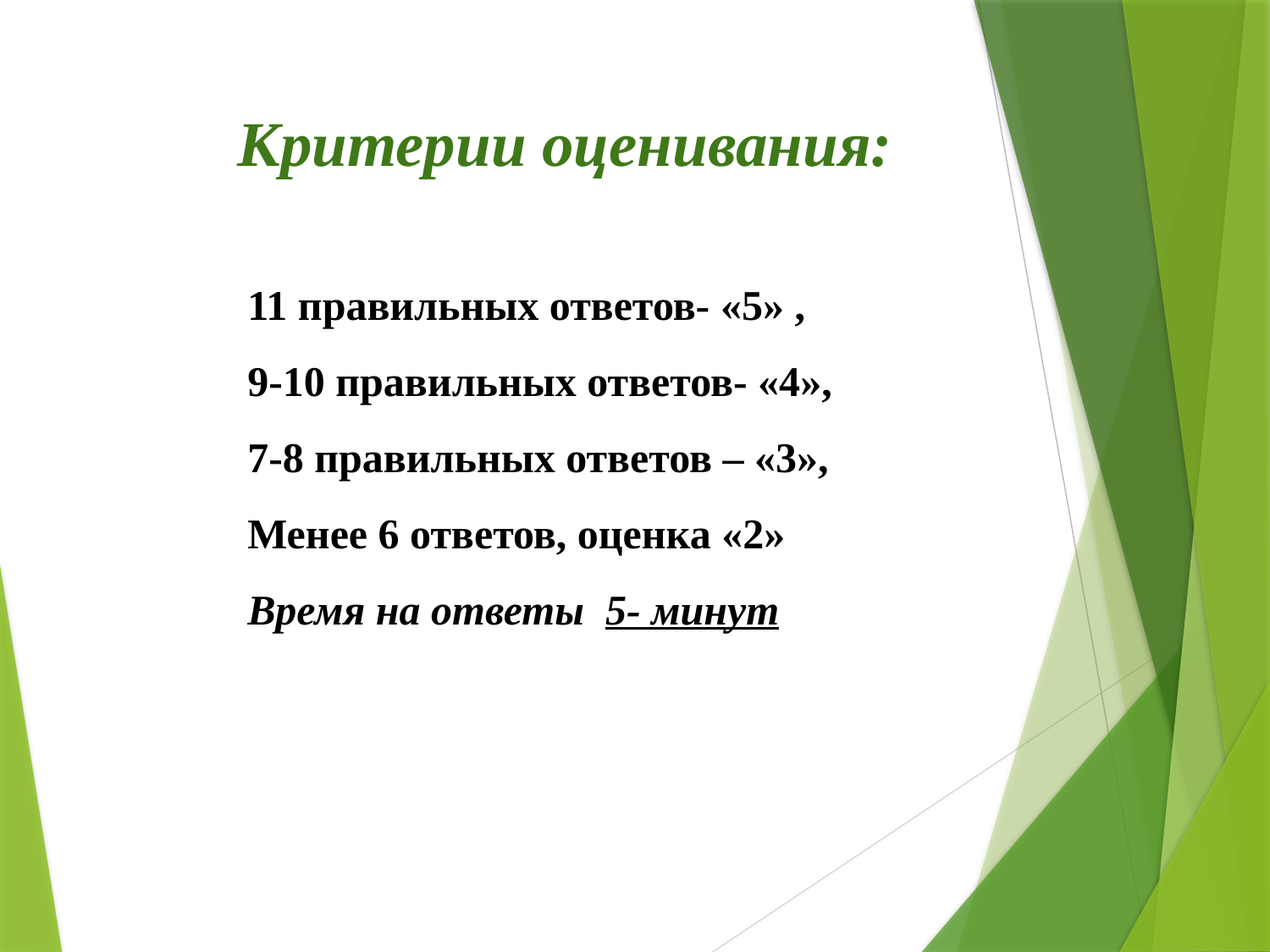

Критерии оценивания:
11 правильных ответов- «5» ,
9-10 правильных ответов- «4»,
7-8 правильных ответов – «3»,
Менее 6 ответов, оценка «2»
Время на ответы  5- минут